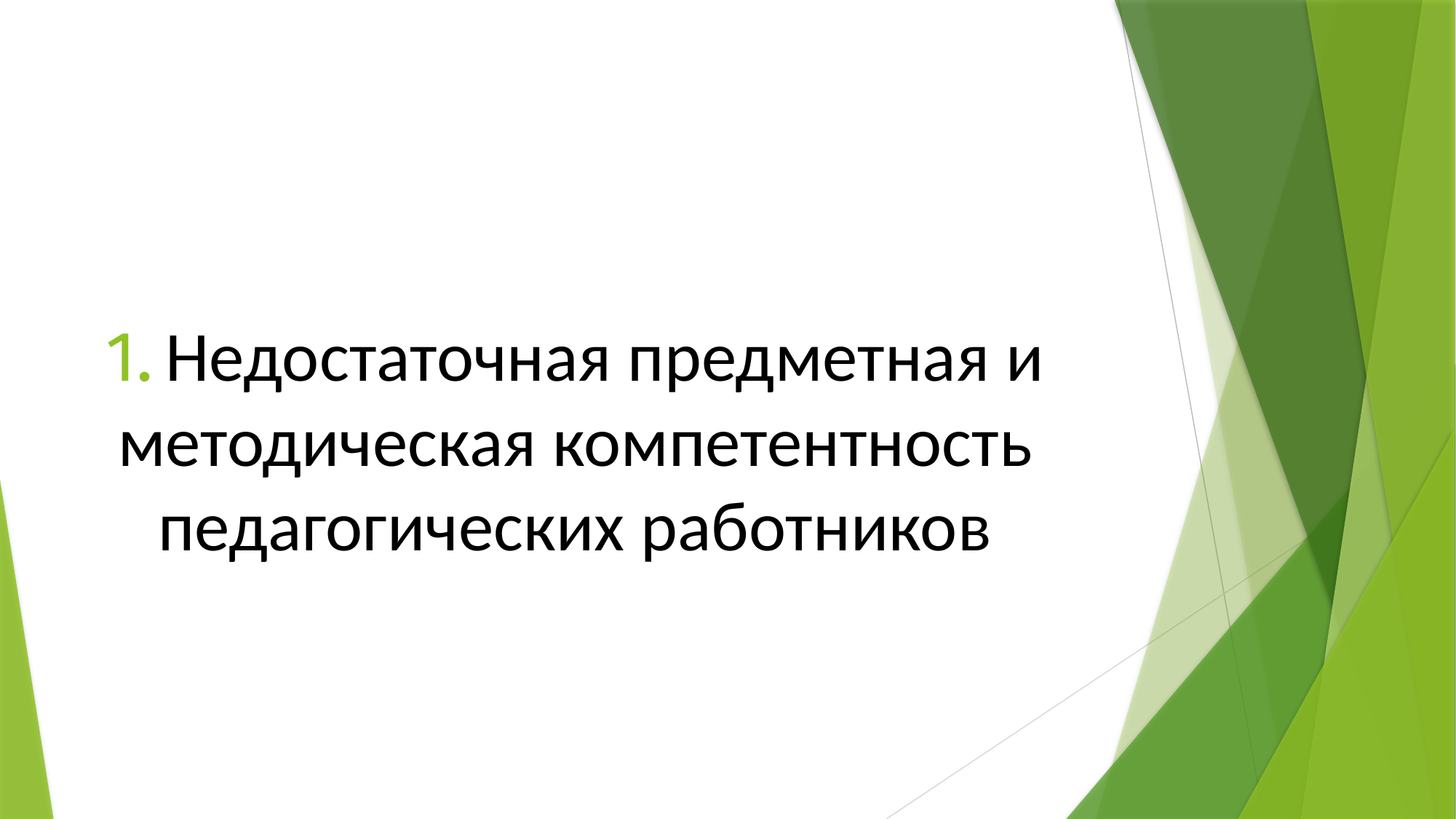

# 1. Недостаточная предметная и методическая компетентность педагогических работников